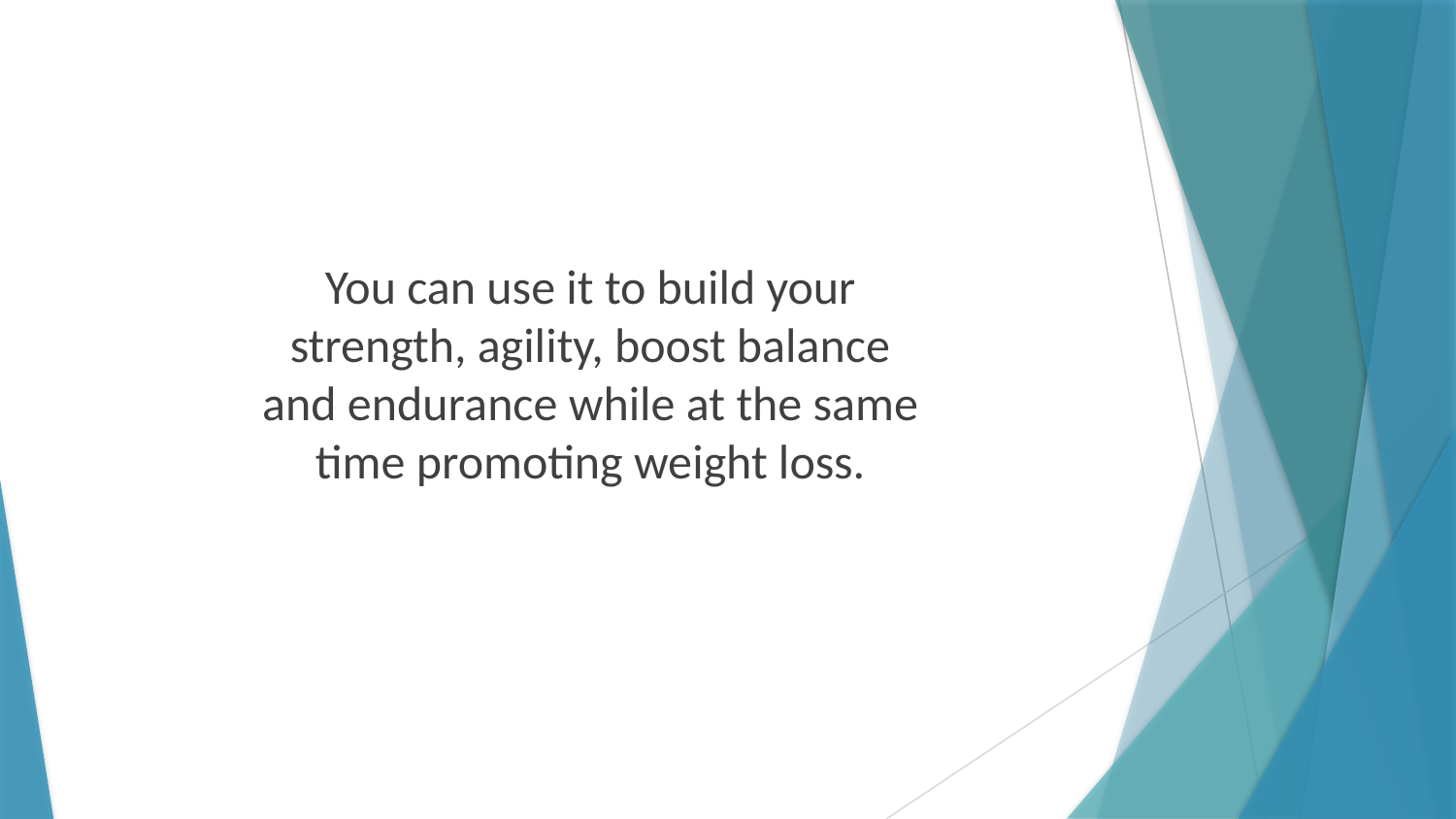

You can use it to build your strength, agility, boost balance and endurance while at the same time promoting weight loss.